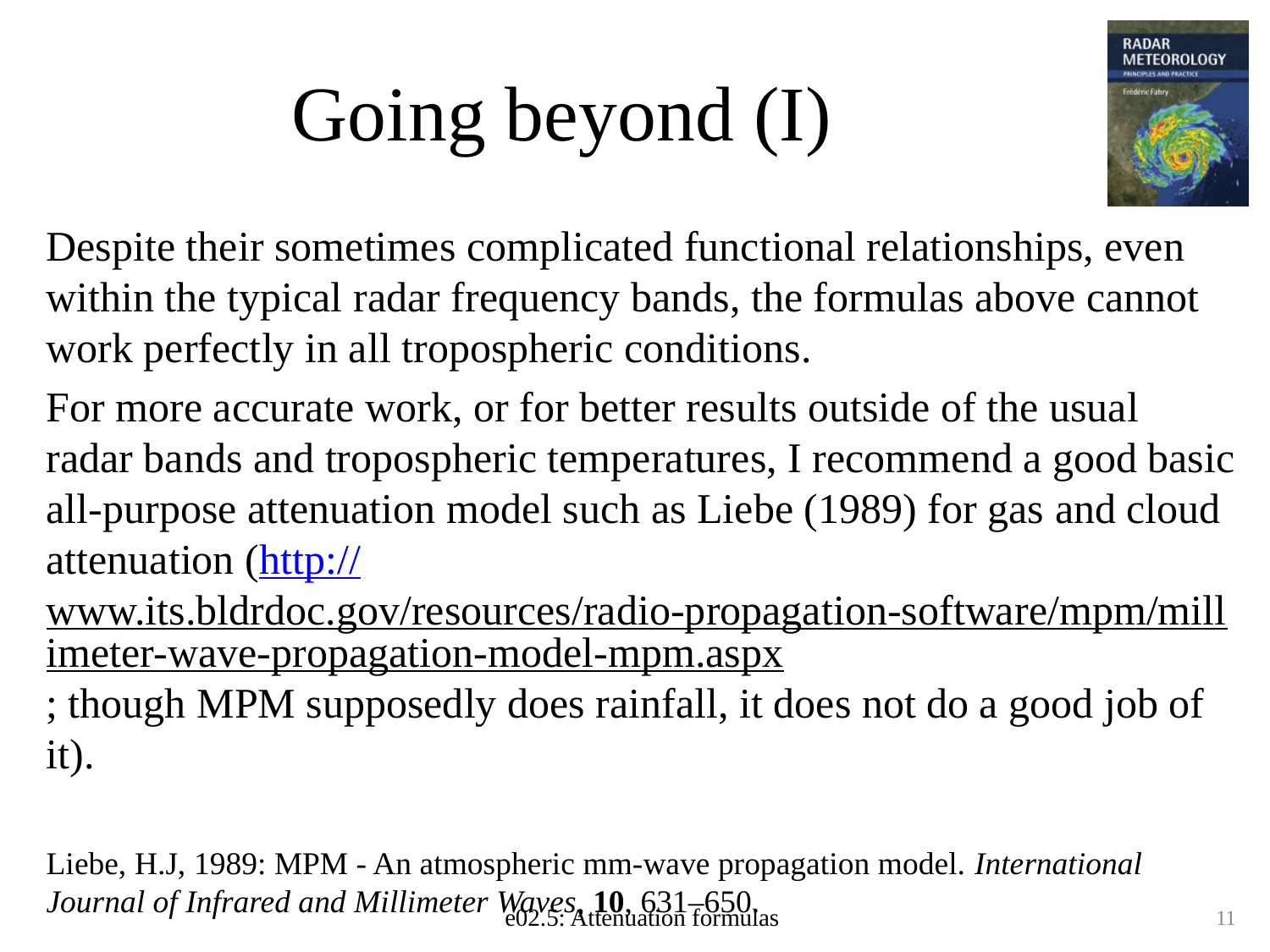

# Going beyond (I)
Despite their sometimes complicated functional relationships, even within the typical radar frequency bands, the formulas above cannot work perfectly in all tropospheric conditions.
For more accurate work, or for better results outside of the usual radar bands and tropospheric temperatures, I recommend a good basic all-purpose attenuation model such as Liebe (1989) for gas and cloud attenuation (http://www.its.bldrdoc.gov/resources/radio-propagation-software/mpm/millimeter-wave-propagation-model-mpm.aspx; though MPM supposedly does rainfall, it does not do a good job of it).

Liebe, H.J, 1989: MPM - An atmospheric mm-wave propagation model. International Journal of Infrared and Millimeter Waves, 10, 631–650.
e02.5: Attenuation formulas
11